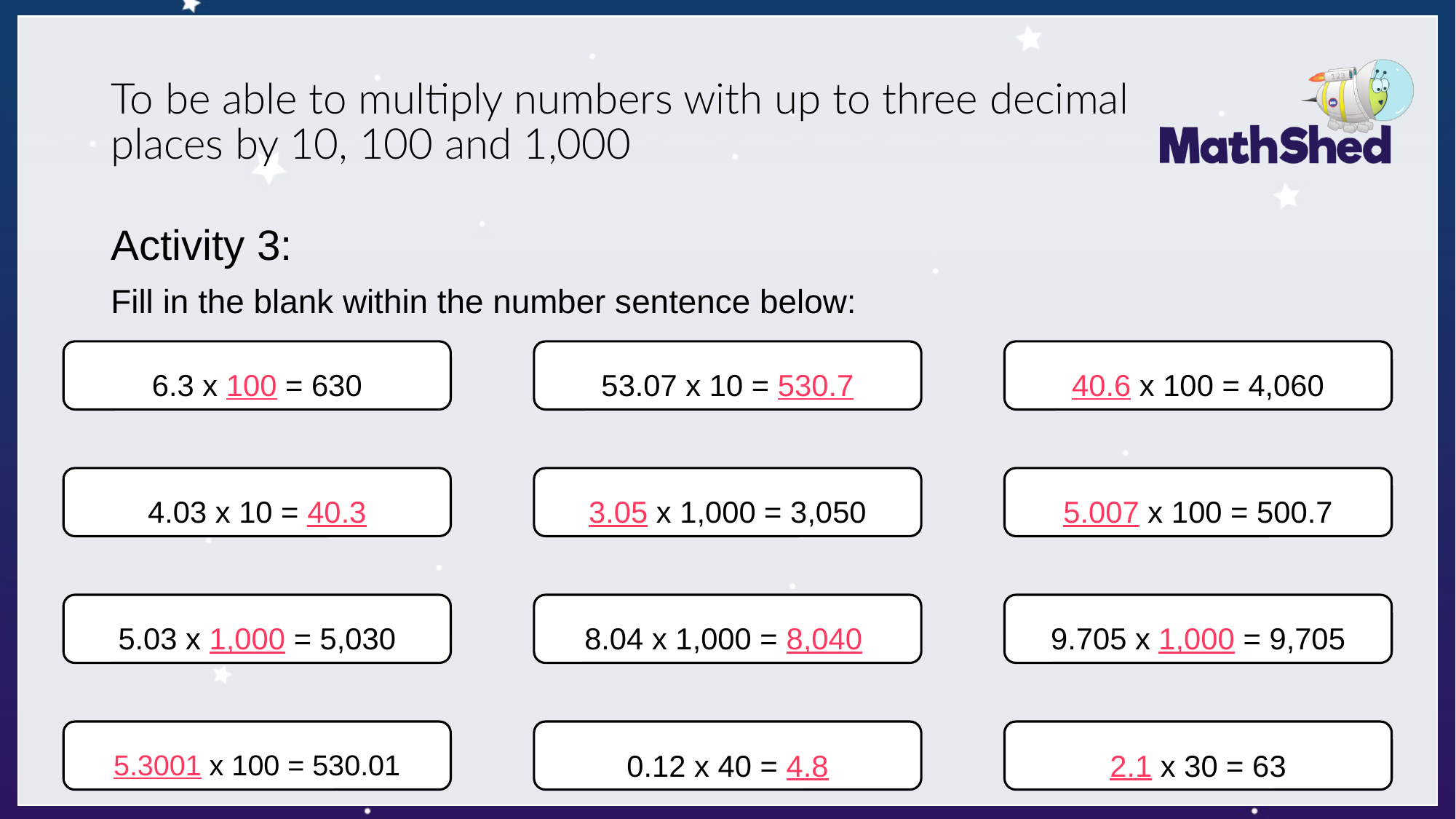

# To be able to multiply numbers with up to three decimal places by 10, 100 and 1,000
Activity 3:
Fill in the blank within the number sentence below:

6.3 x 100 = 630
53.07 x 10 = 530.7
40.6 x 100 = 4,060
4.03 x 10 = 40.3
3.05 x 1,000 = 3,050
5.007 x 100 = 500.7
5.03 x 1,000 = 5,030
8.04 x 1,000 = 8,040
9.705 x 1,000 = 9,705
5.3001 x 100 = 530.01
0.12 x 40 = 4.8
2.1 x 30 = 63